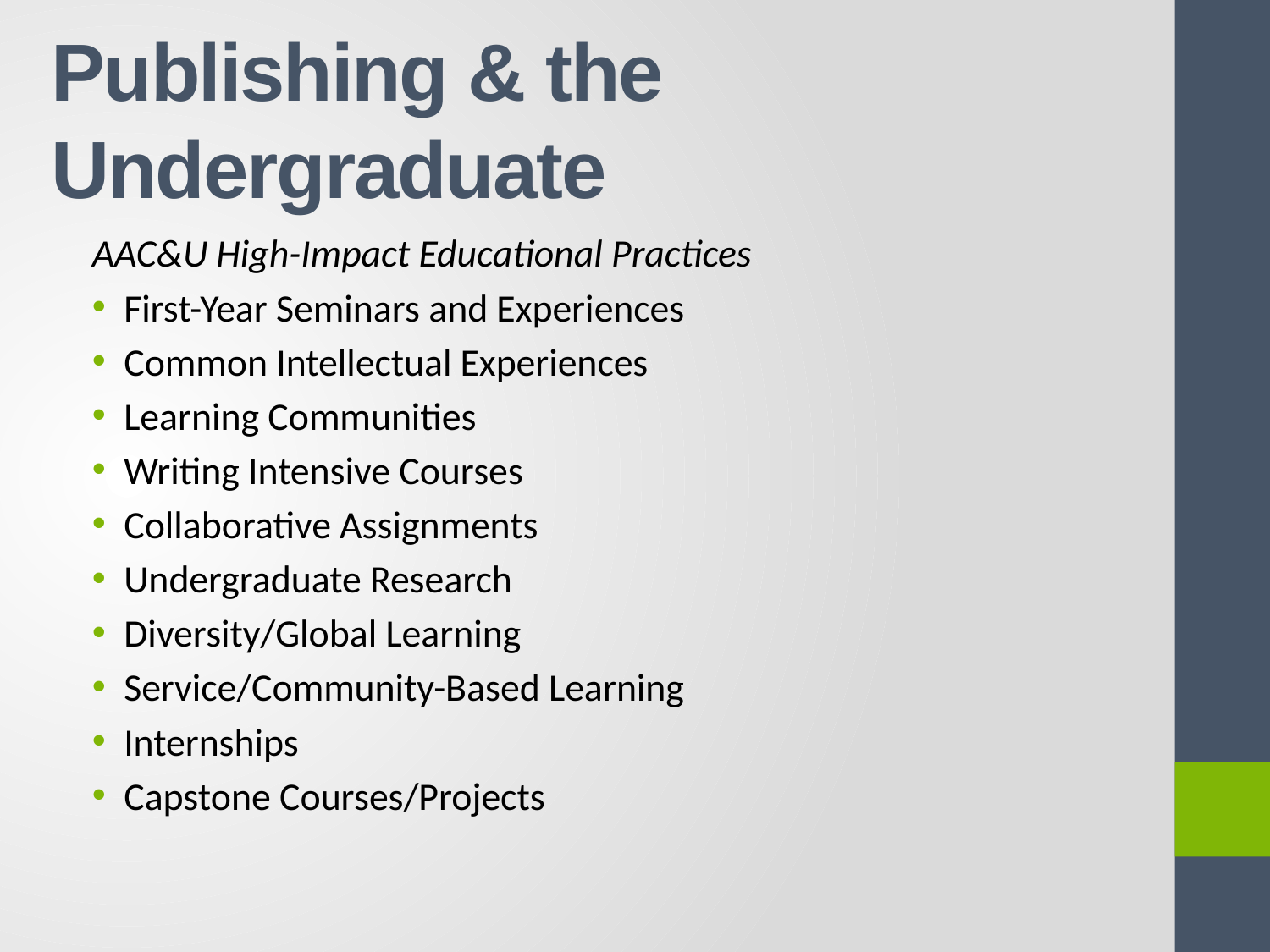

# Publishing & the Undergraduate
AAC&U High-Impact Educational Practices
First-Year Seminars and Experiences
Common Intellectual Experiences
Learning Communities
Writing Intensive Courses
Collaborative Assignments
Undergraduate Research
Diversity/Global Learning
Service/Community-Based Learning
Internships
Capstone Courses/Projects